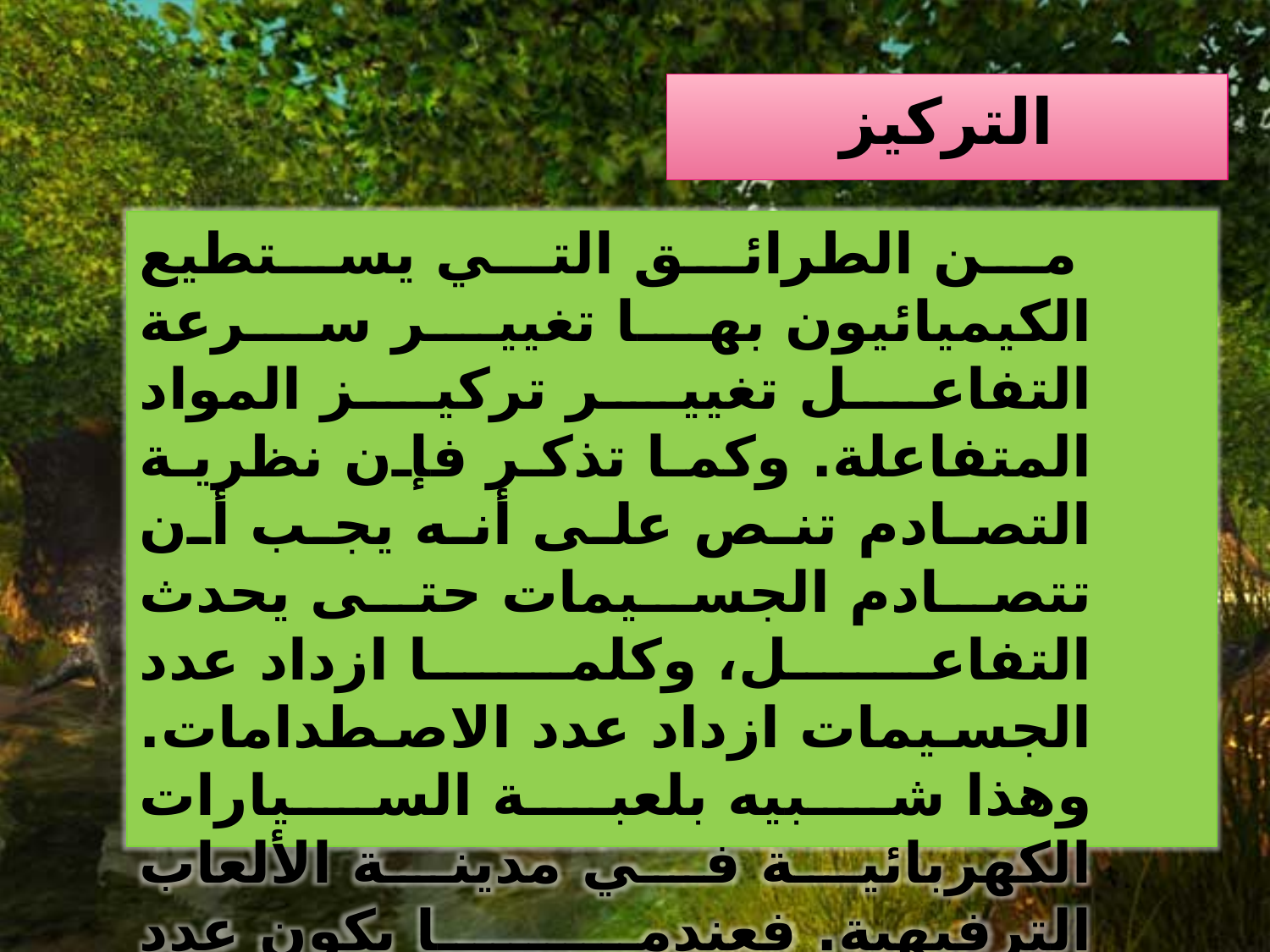

# التركيز
      من الطرائق التي يستطيع الكيميائيون بها تغيير سرعة التفاعل تغيير تركيز المواد المتفاعلة. وكما تذكر فإن نظرية التصادم تنص على أنه يجب أن تتصادم الجسيمات حتى يحدث التفاعل، وكلما ازداد عدد الجسيمات ازداد عدد الاصطدامات. وهذا شبيه بلعبة السيارات الكهربائية في مدينة الألعاب الترفيهية. فعندما يكون عدد السيارات كبيرا في الحلبة ازداد عدد الاصطدامات. والشيء نفسه صحيح بالنسبة للتفاعلات الكيميائية..